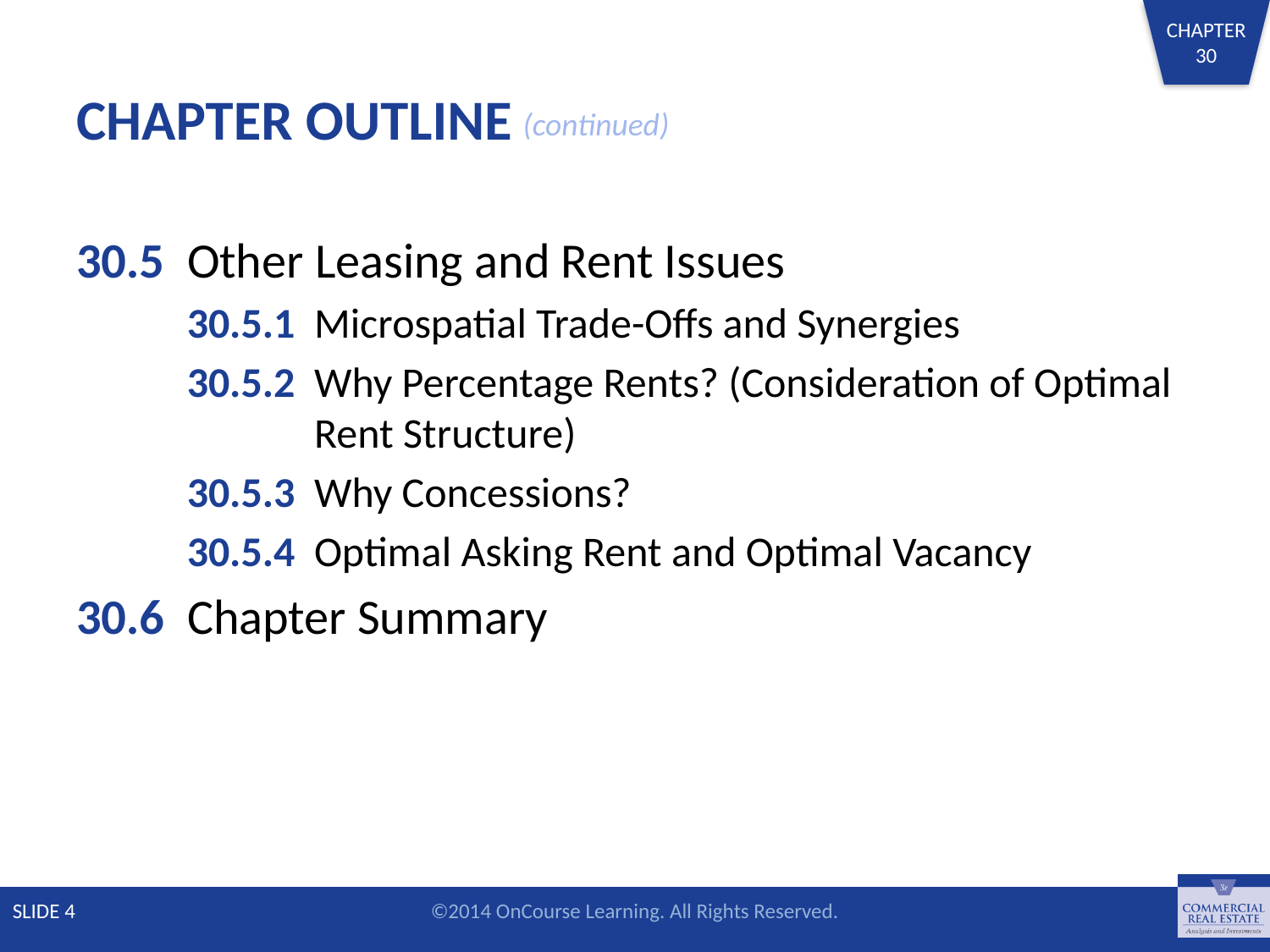

# CHAPTER OUTLINE
(continued)
30.5	Other Leasing and Rent Issues
30.5.1 	Microspatial Trade-Offs and Synergies
30.5.2 	Why Percentage Rents? (Consideration of Optimal Rent Structure)
30.5.3 	Why Concessions?
30.5.4 	Optimal Asking Rent and Optimal Vacancy
30.6	Chapter Summary
SLIDE 4